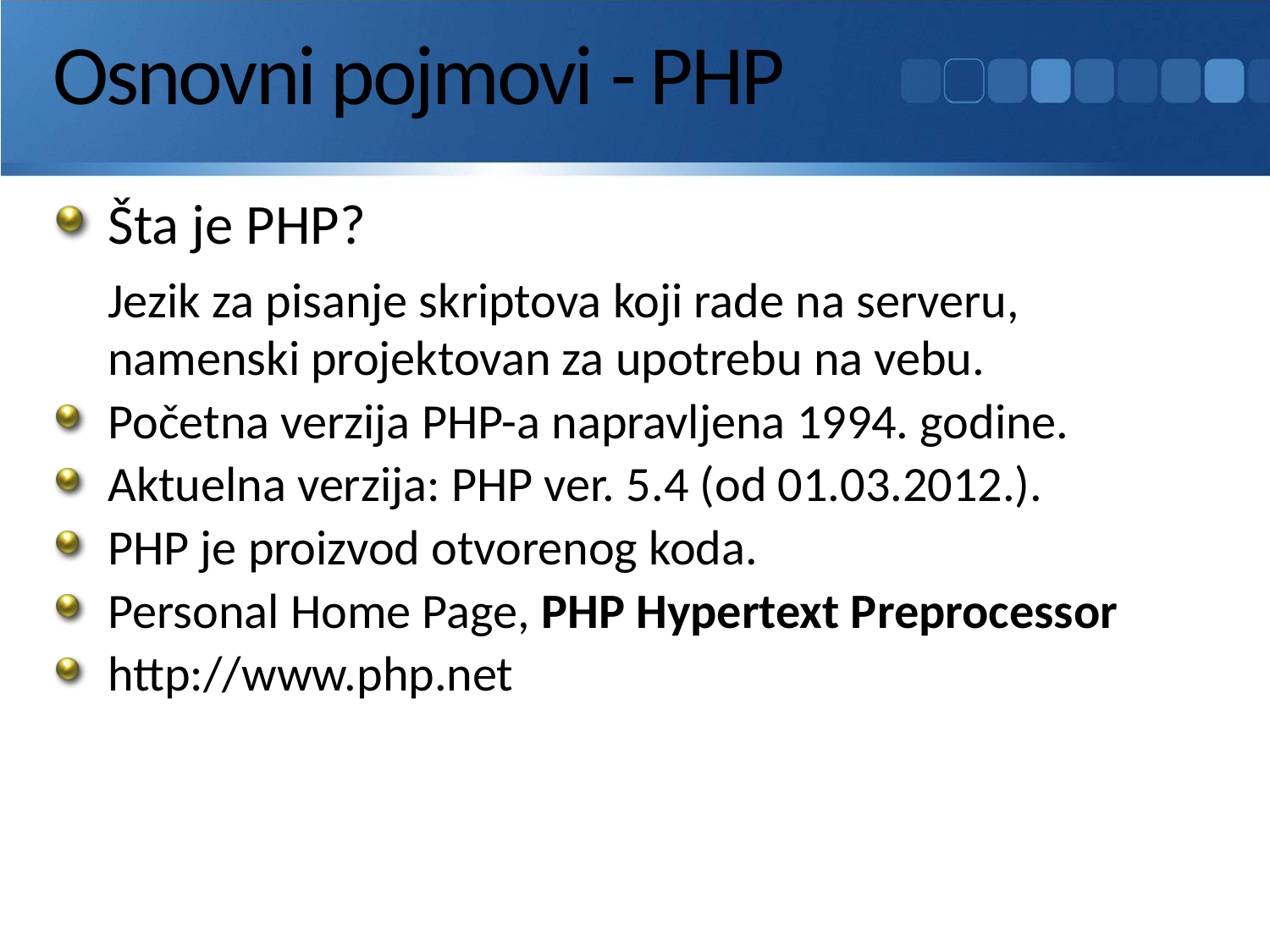

# Osnovni pojmovi - PHP
Šta je PHP?
	Jezik za pisanje skriptova koji rade na serveru, namenski projektovan za upotrebu na vebu.
Početna verzija PHP-a napravljena 1994. godine.
Aktuelna verzija: PHP ver. 5.4 (od 01.03.2012.).
PHP je proizvod otvorenog koda.
Personal Home Page, PHP Hypertext Preprocessor
http://www.php.net
Uvod u PHP
26